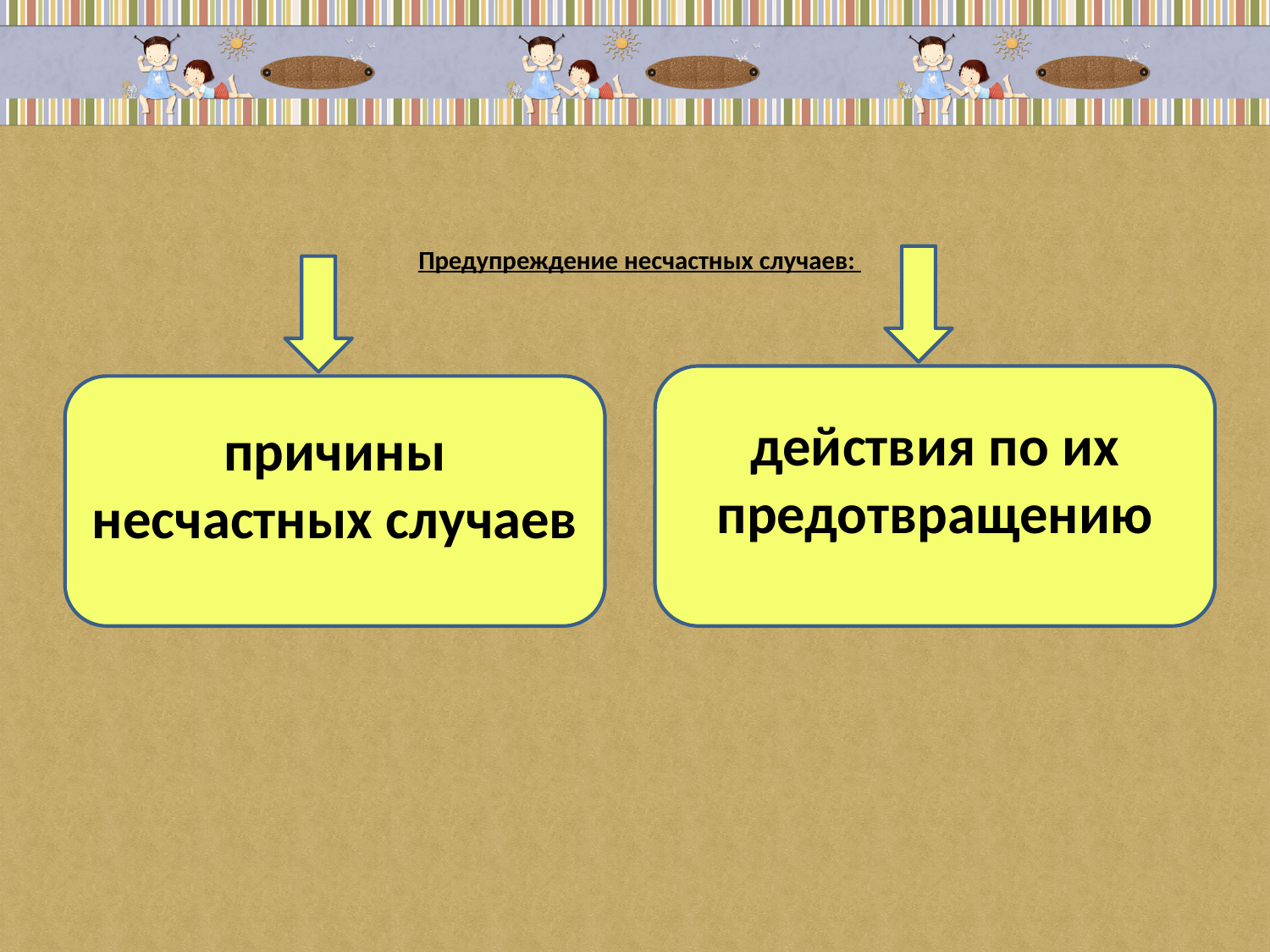

# Предупреждение несчастных случаев:

действия по их предотвращению

причины несчастных случаев